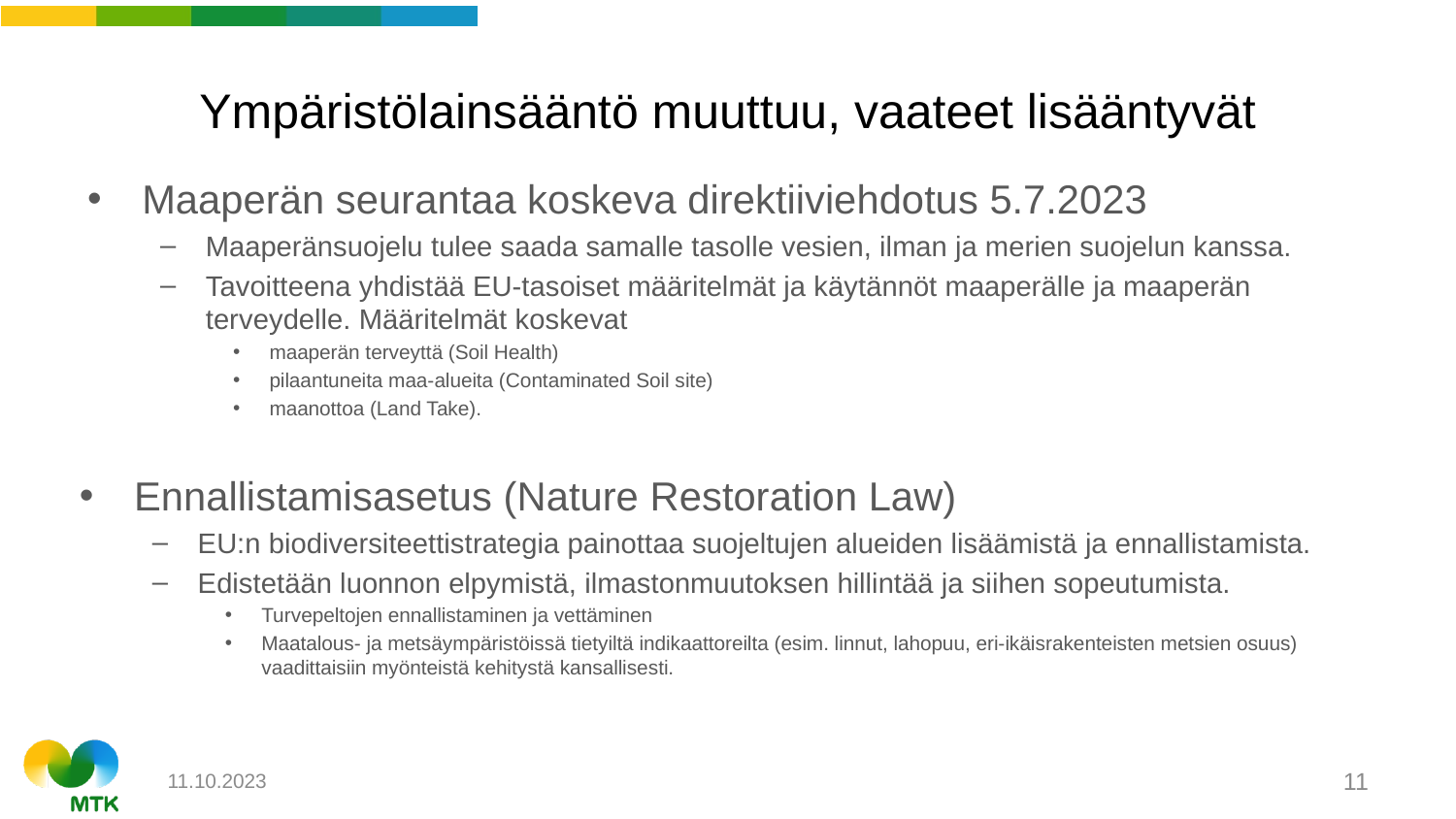

# Ympäristölainsääntö muuttuu, vaateet lisääntyvät
Maaperän seurantaa koskeva direktiiviehdotus 5.7.2023
Maaperänsuojelu tulee saada samalle tasolle vesien, ilman ja merien suojelun kanssa.
Tavoitteena yhdistää EU-tasoiset määritelmät ja käytännöt maaperälle ja maaperän terveydelle. Määritelmät koskevat
maaperän terveyttä (Soil Health)
pilaantuneita maa-alueita (Contaminated Soil site)
maanottoa (Land Take).
Ennallistamisasetus (Nature Restoration Law)
EU:n biodiversiteettistrategia painottaa suojeltujen alueiden lisäämistä ja ennallistamista.
Edistetään luonnon elpymistä, ilmastonmuutoksen hillintää ja siihen sopeutumista.
Turvepeltojen ennallistaminen ja vettäminen
Maatalous- ja metsäympäristöissä tietyiltä indikaattoreilta (esim. linnut, lahopuu, eri-ikäisrakenteisten metsien osuus) vaadittaisiin myönteistä kehitystä kansallisesti.
11.10.2023
11